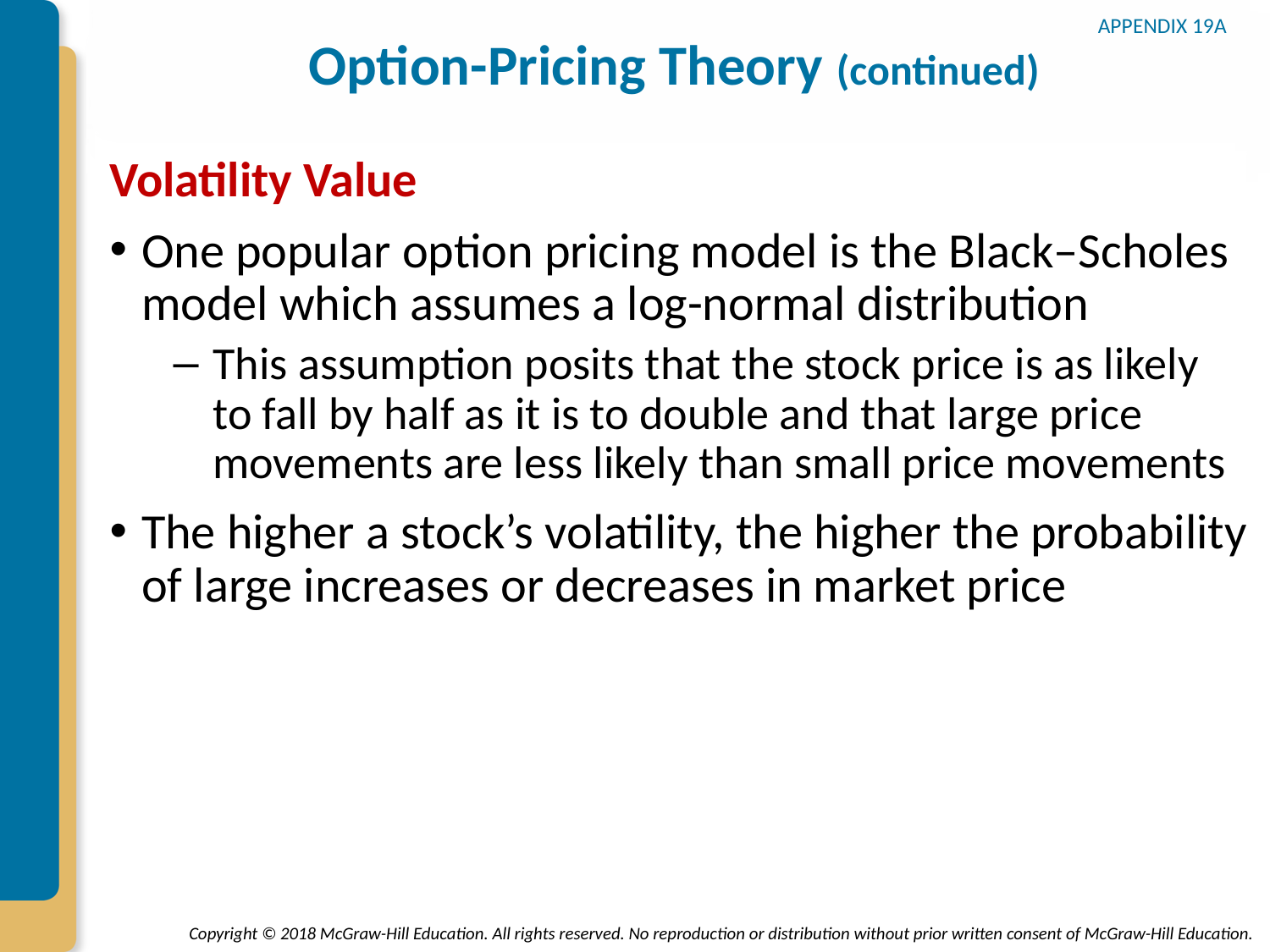

# Option-Pricing Theory (continued)
APPENDIX 19A
Volatility Value
One popular option pricing model is the Black–Scholes model which assumes a log-normal distribution
This assumption posits that the stock price is as likely to fall by half as it is to double and that large price movements are less likely than small price movements
The higher a stock’s volatility, the higher the probability of large increases or decreases in market price